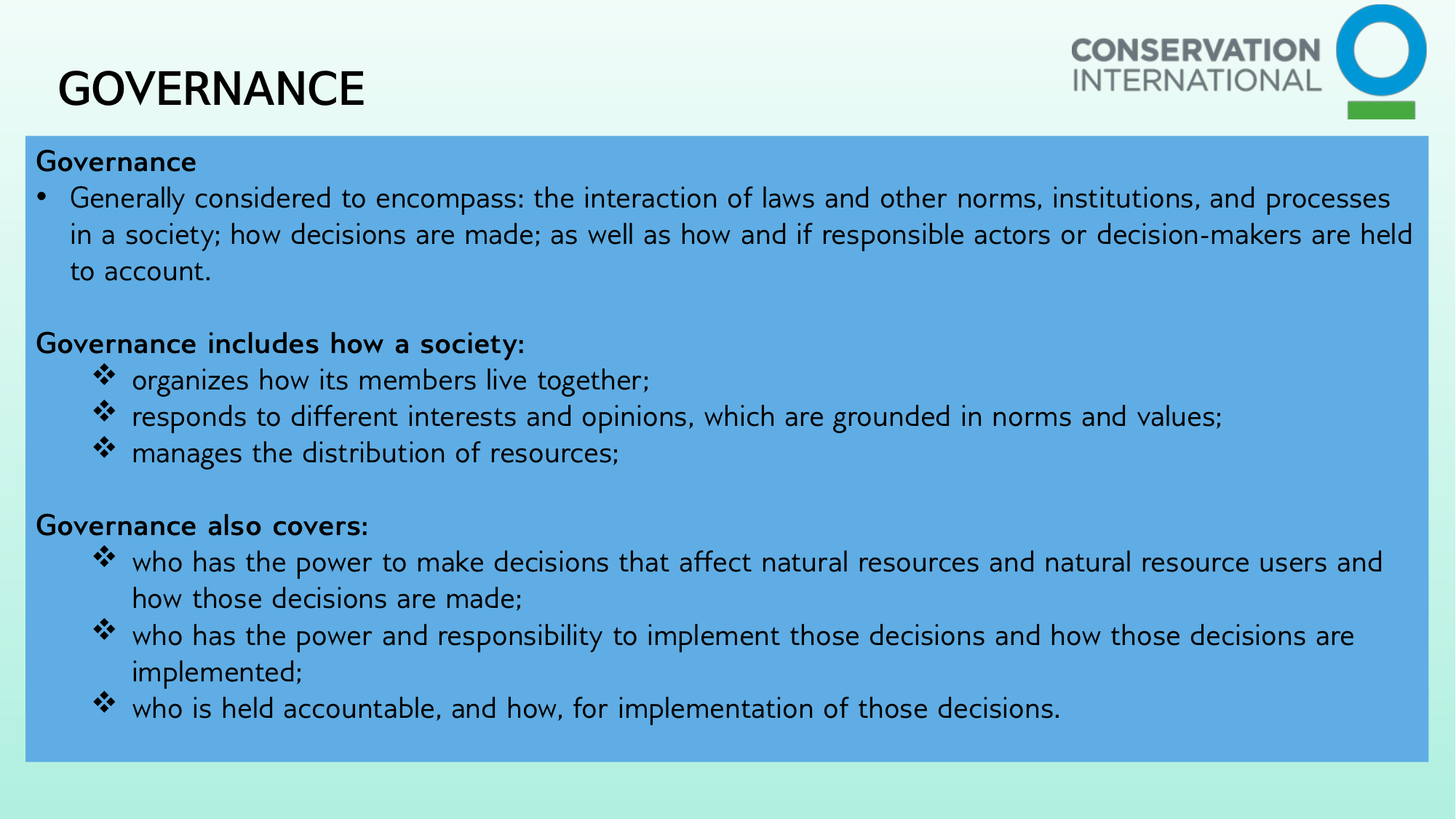

GOVERNANCE

Governance
Generally considered to encompass: the interaction of laws and other norms, institutions, and processes in a society; how decisions are made; as well as how and if responsible actors or decision-makers are held to account.

Governance includes how a society:
organizes how its members live together;
responds to different interests and opinions, which are grounded in norms and values;
manages the distribution of resources;

Governance also covers:
who has the power to make decisions that affect natural resources and natural resource users and how those decisions are made;
who has the power and responsibility to implement those decisions and how those decisions are implemented;
who is held accountable, and how, for implementation of those decisions.